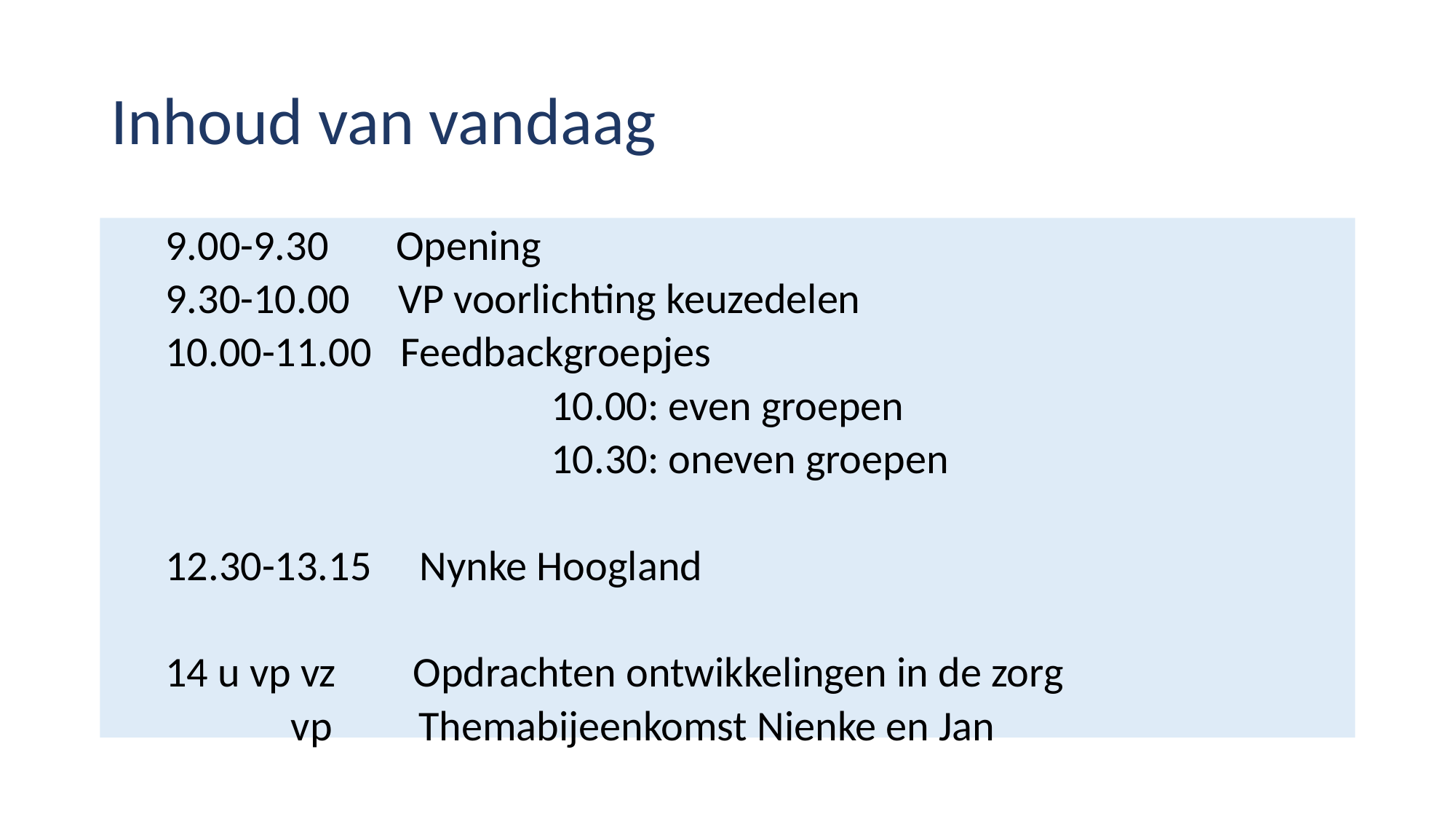

# Inhoud van vandaag
9.00-9.30       Opening
9.30-10.00     VP voorlichting keuzedelen
10.00-11.00   Feedbackgroepjes
                                        10.00: even groepen
                                        10.30: oneven groepen

12.30-13.15     Nynke Hoogland

14 u vp vz        Opdrachten ontwikkelingen in de zorg
             vp         Themabijeenkomst Nienke en Jan